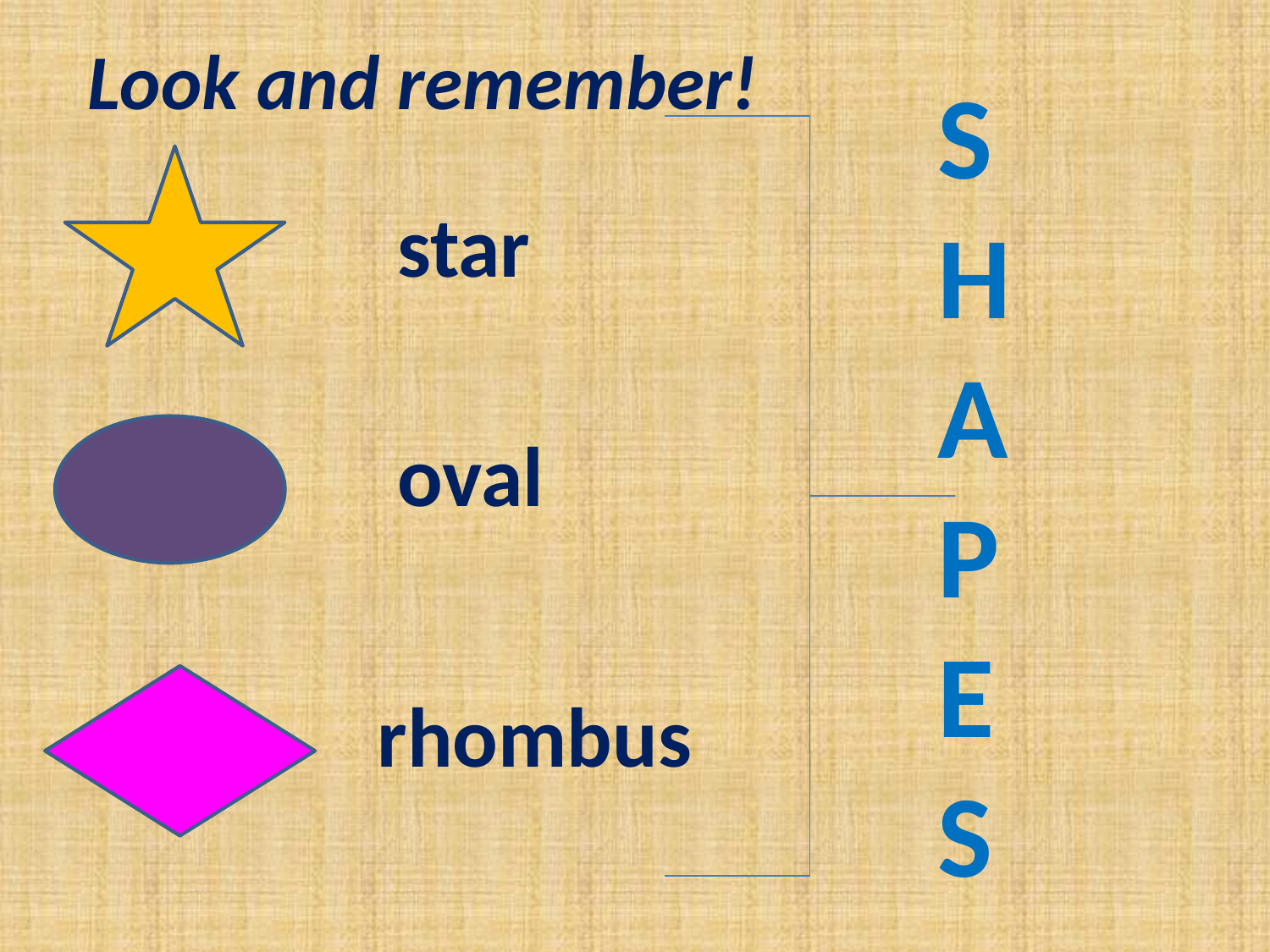

Look and remember!

S
H
A
P
E
S

star

oval

rhombus